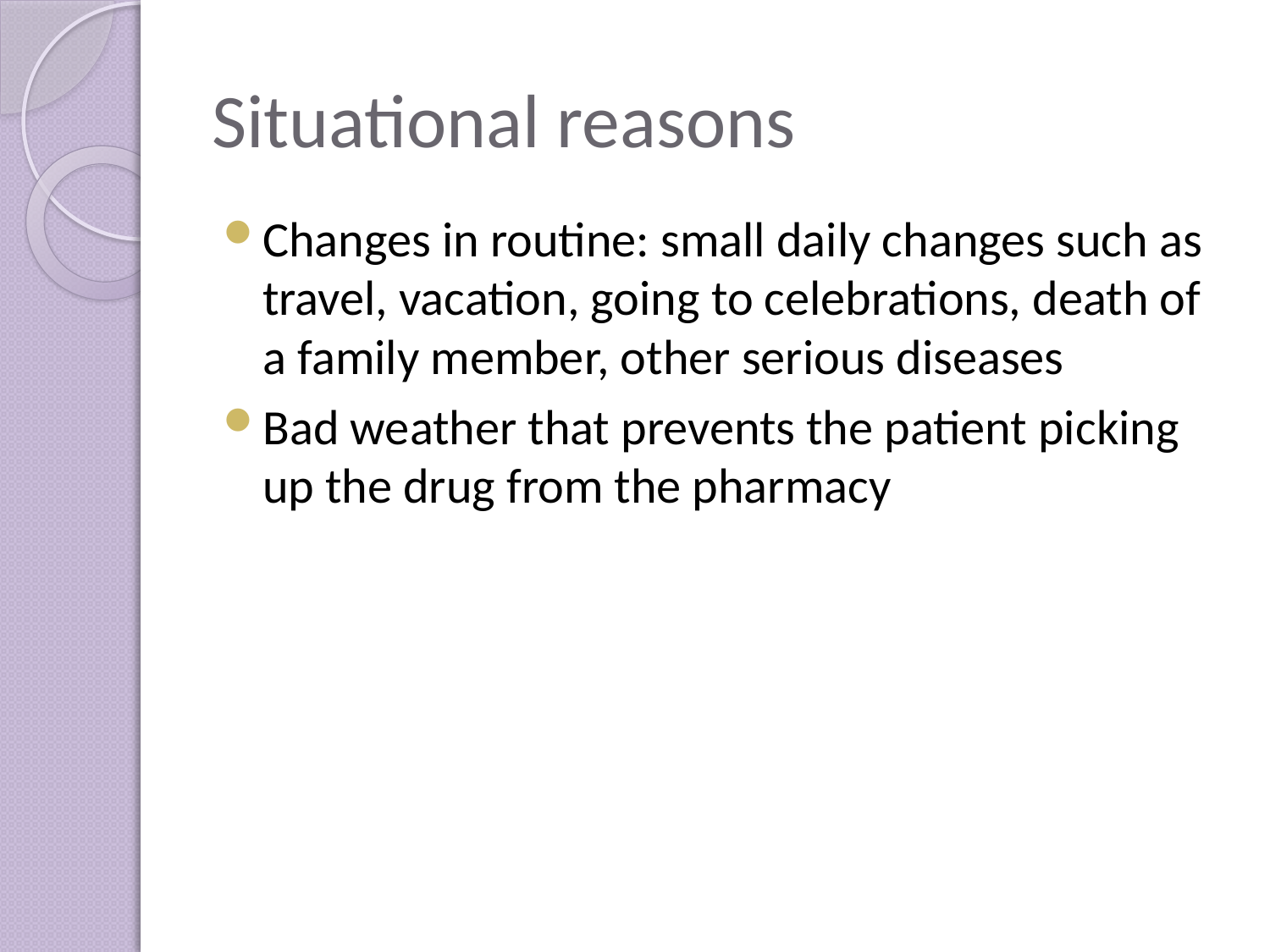

# Situational reasons
Changes in routine: small daily changes such as travel, vacation, going to celebrations, death of a family member, other serious diseases
Bad weather that prevents the patient picking up the drug from the pharmacy